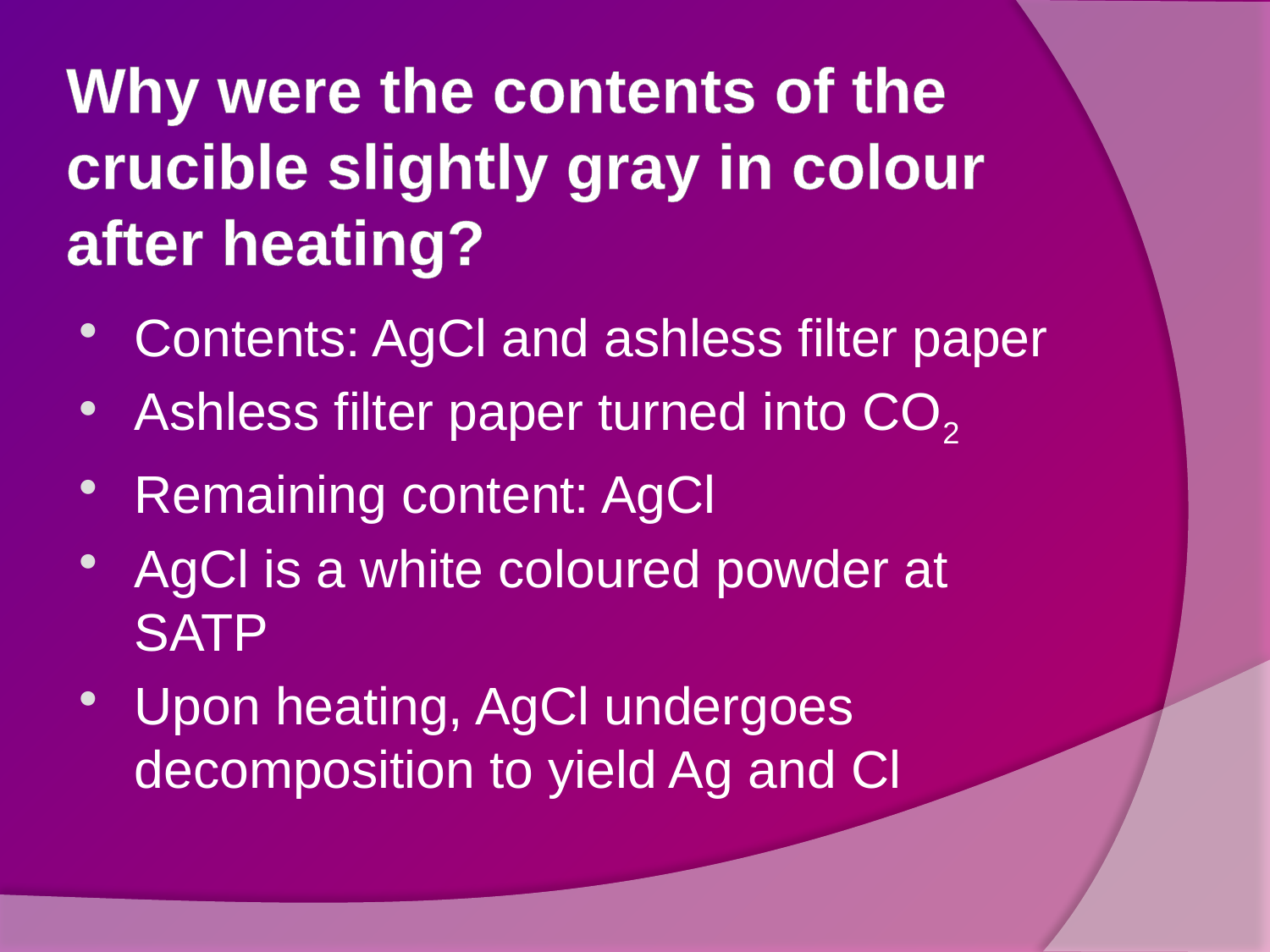

# Why were the contents of the crucible slightly gray in colour after heating?
Contents: AgCl and ashless filter paper
Ashless filter paper turned into CO2
Remaining content: AgCl
AgCl is a white coloured powder at SATP
Upon heating, AgCl undergoes decomposition to yield Ag and Cl